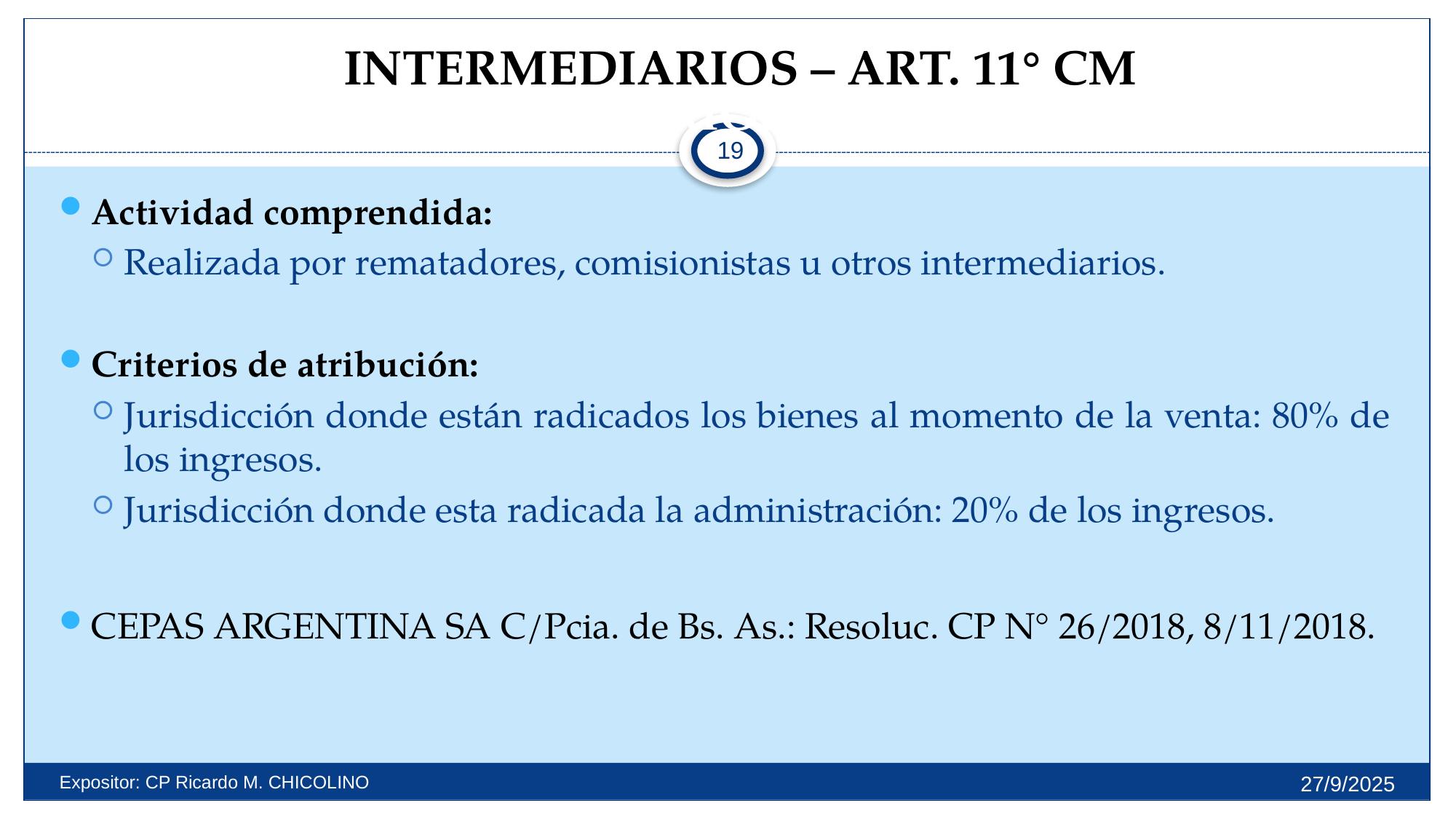

INTERMEDIARIOS – ART. 11° CM
# INTERMEDIARIOS – ART. 11° CM
19
Actividad comprendida:
Realizada por rematadores, comisionistas u otros intermediarios.

Criterios de atribución:
Jurisdicción donde están radicados los bienes al momento de la venta: 80% de los ingresos.
Jurisdicción donde esta radicada la administración: 20% de los ingresos.

CEPAS ARGENTINA SA C/Pcia. de Bs. As.: Resoluc. CP N° 26/2018, 8/11/2018.

27/9/2025
Expositor: CP Ricardo M. CHICOLINO